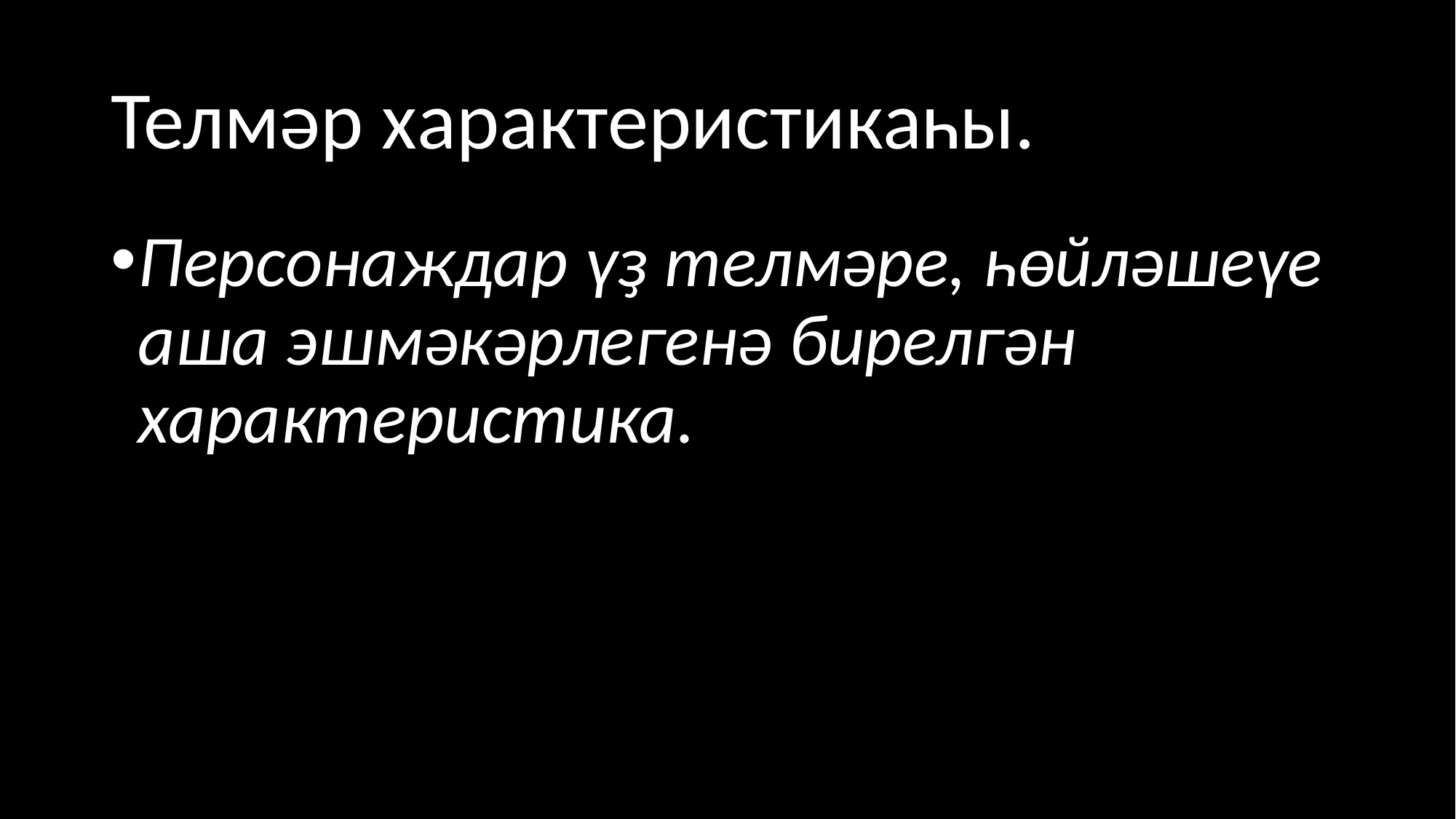

# Телмәр характеристикаһы.
Персонаждар үҙ телмәре, һөйләшеүе аша эшмәкәрлегенә бирелгән характеристика.